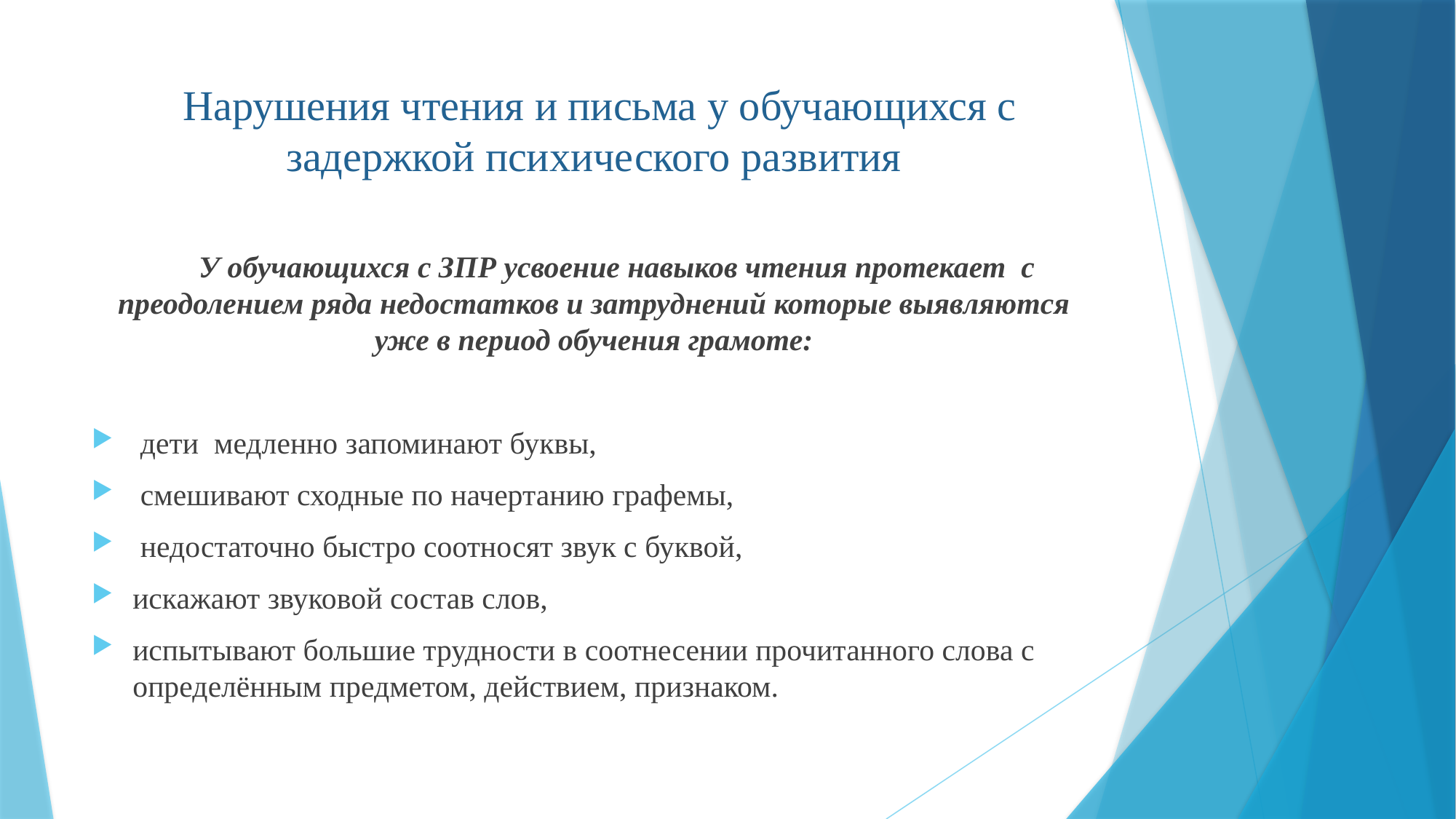

# Нарушения чтения и письма у обучающихся с задержкой психического развития
      У обучающихся с ЗПР усвоение навыков чтения протекает  с преодолением ряда недостатков и затруднений которые выявляются уже в период обучения грамоте:

 дети  медленно запоминают буквы,
 смешивают сходные по начертанию графемы,
 недостаточно быстро соотносят звук с буквой,
искажают звуковой состав слов,
испытывают большие трудности в соотнесении прочитанного слова с определённым предметом, действием, признаком.